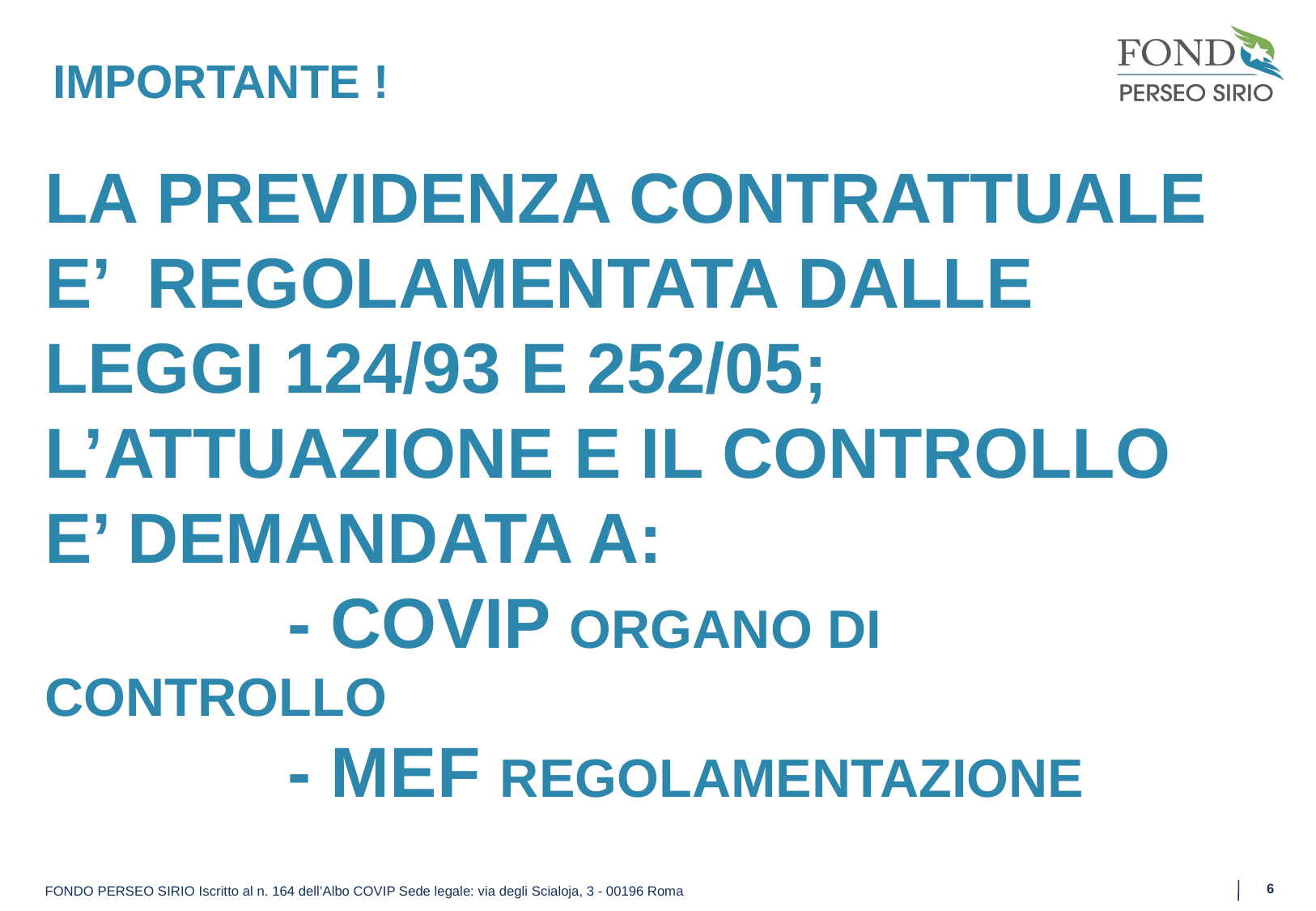

# IMPORTANTE !
LA PREVIDENZA CONTRATTUALE E’  REGOLAMENTATA DALLE LEGGI 124/93 E 252/05;
L’ATTUAZIONE E IL CONTROLLO E’ DEMANDATA A:
		- COVIP ORGANO DI CONTROLLO
		- MEF REGOLAMENTAZIONE
6
FONDO PERSEO SIRIO Iscritto al n. 164 dell’Albo COVIP Sede legale: via degli Scialoja, 3 - 00196 Roma